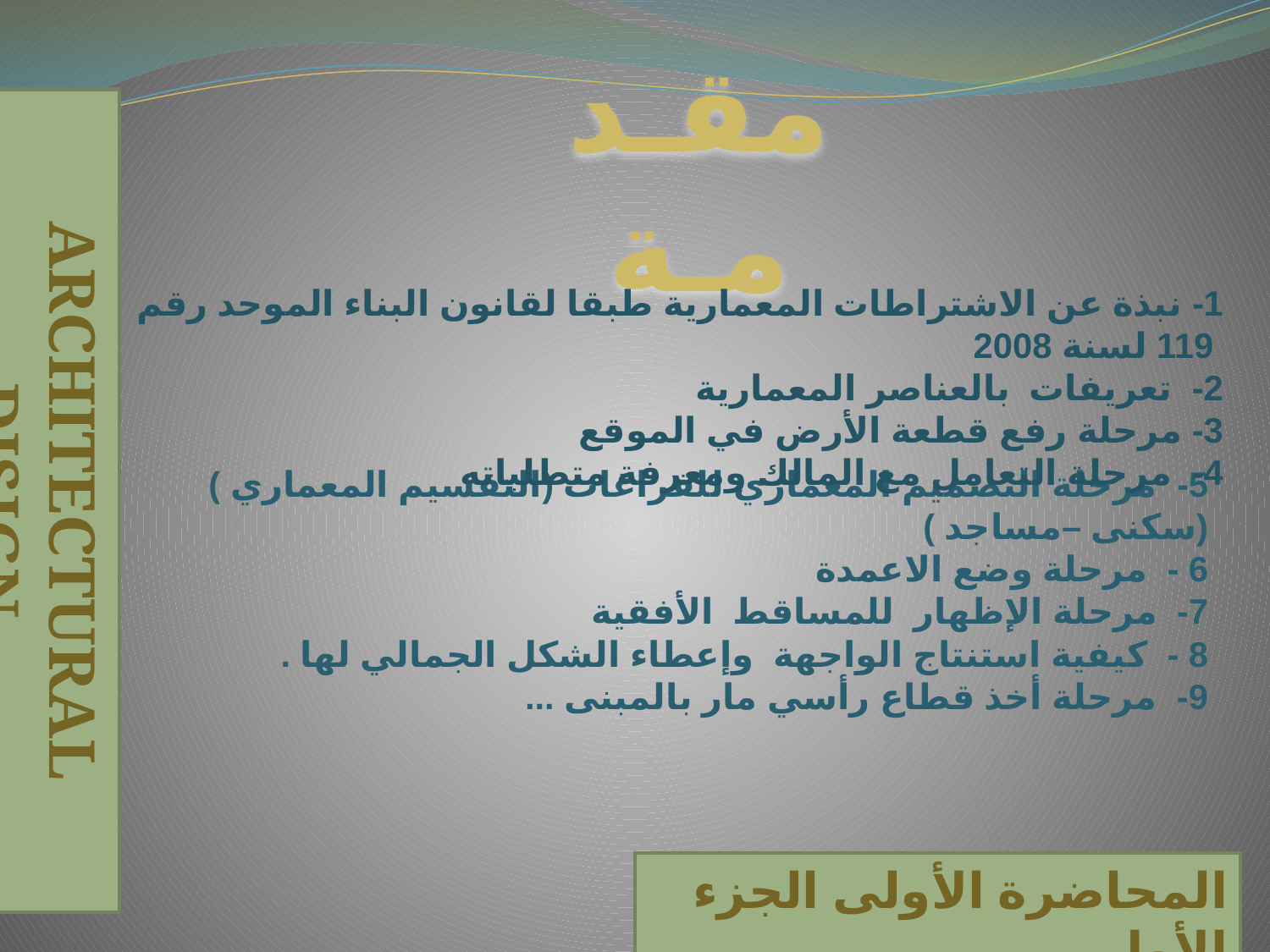

مقـدمـة
1- نبذة عن الاشتراطات المعمارية طبقا لقانون البناء الموحد رقم  119 لسنة 2008
2-  تعريفات  بالعناصر المعمارية
3- مرحلة رفع قطعة الأرض في الموقع
4-  مرحلة التعامل مع المالك ومعرفة متطلباته

Architectural Disign
5-  مرحلة التصميم المعماري للفراغات (التقسيم المعماري )
(سكنى –مساجد )
6 -  مرحلة وضع الاعمدة
7-  مرحلة الإظهار  للمساقط  الأفقية
8 -  كيفية استنتاج الواجهة  وإعطاء الشكل الجمالي لها .
9-  مرحلة أخذ قطاع رأسي مار بالمبنى ...

المحاضرة الأولى الجزء الأول